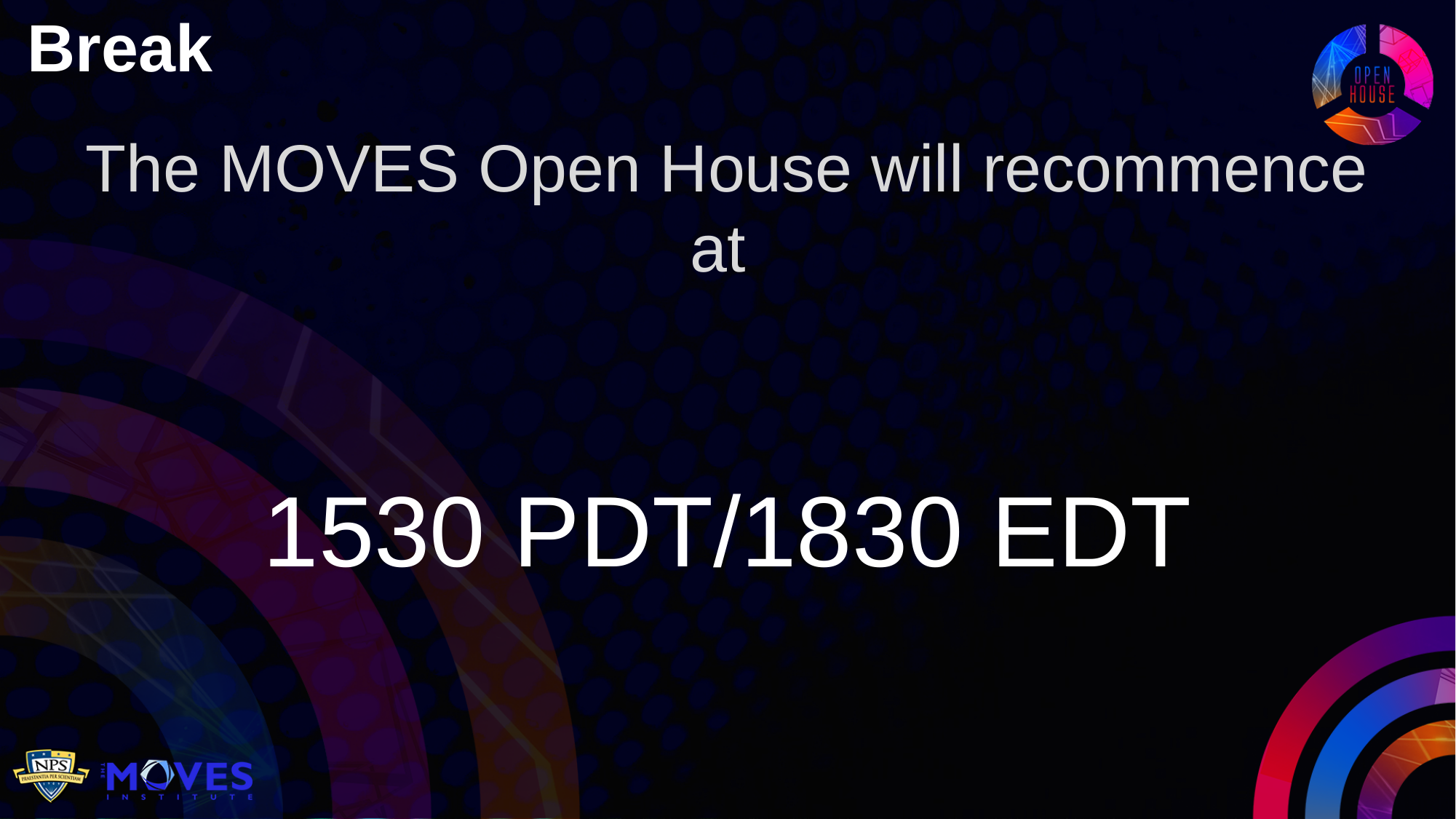

Break
The MOVES Open House will recommence at

1530 PDT/1830 EDT